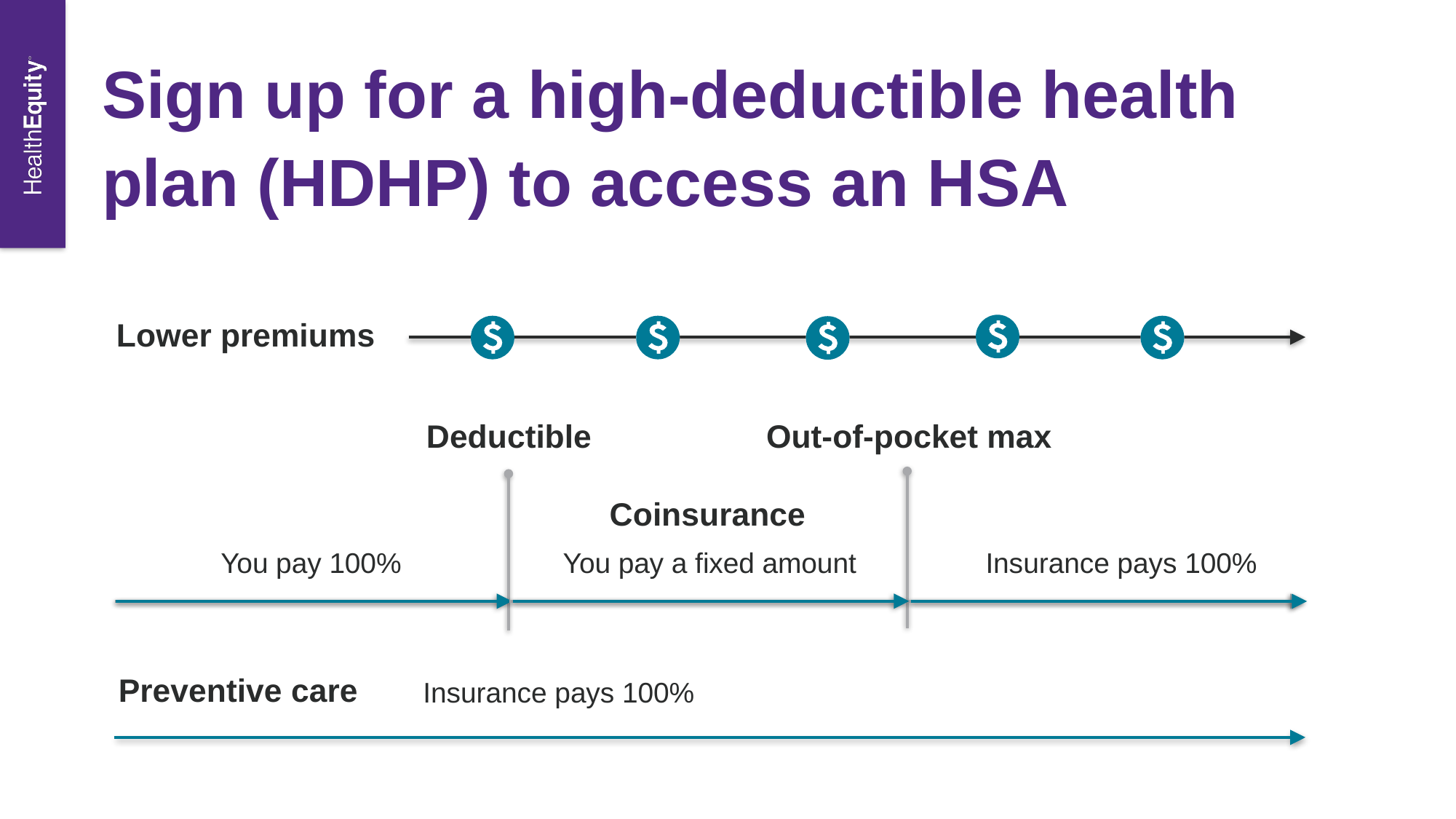

# Sign up for a high-deductible health plan (HDHP) to access an HSA
Lower premiums

Deductible
Out-of-pocket max
Coinsurance
You pay a fixed amount
You pay 100%
Insurance pays 100%
Preventive care
Insurance pays 100%